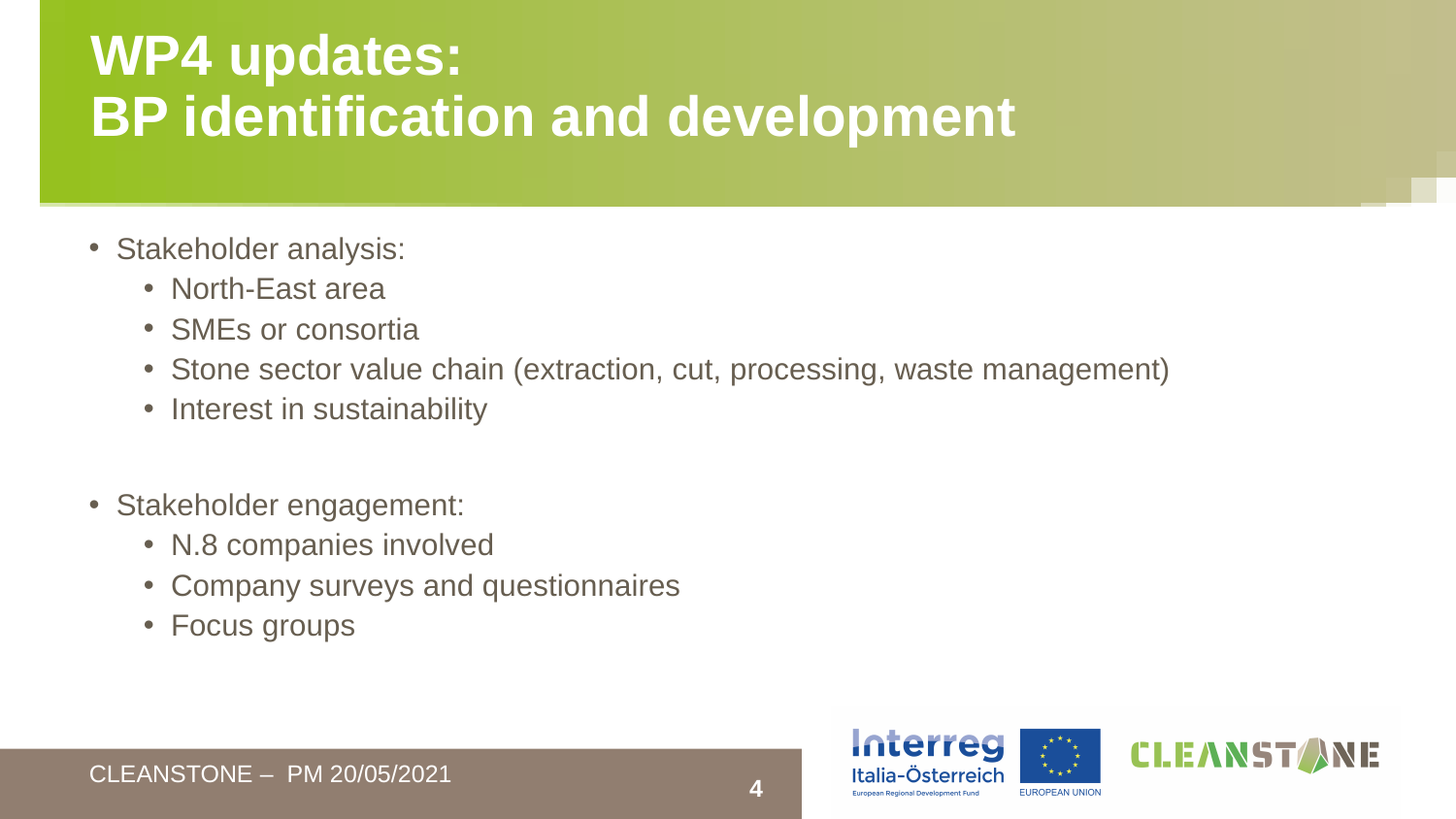

# WP4 updates: BP identification and development
Stakeholder analysis:
North-East area
SMEs or consortia
Stone sector value chain (extraction, cut, processing, waste management)
Interest in sustainability

Stakeholder engagement:
N.8 companies involved
Company surveys and questionnaires
Focus groups

CLEANSTONE –  PM 20/05/2021

4